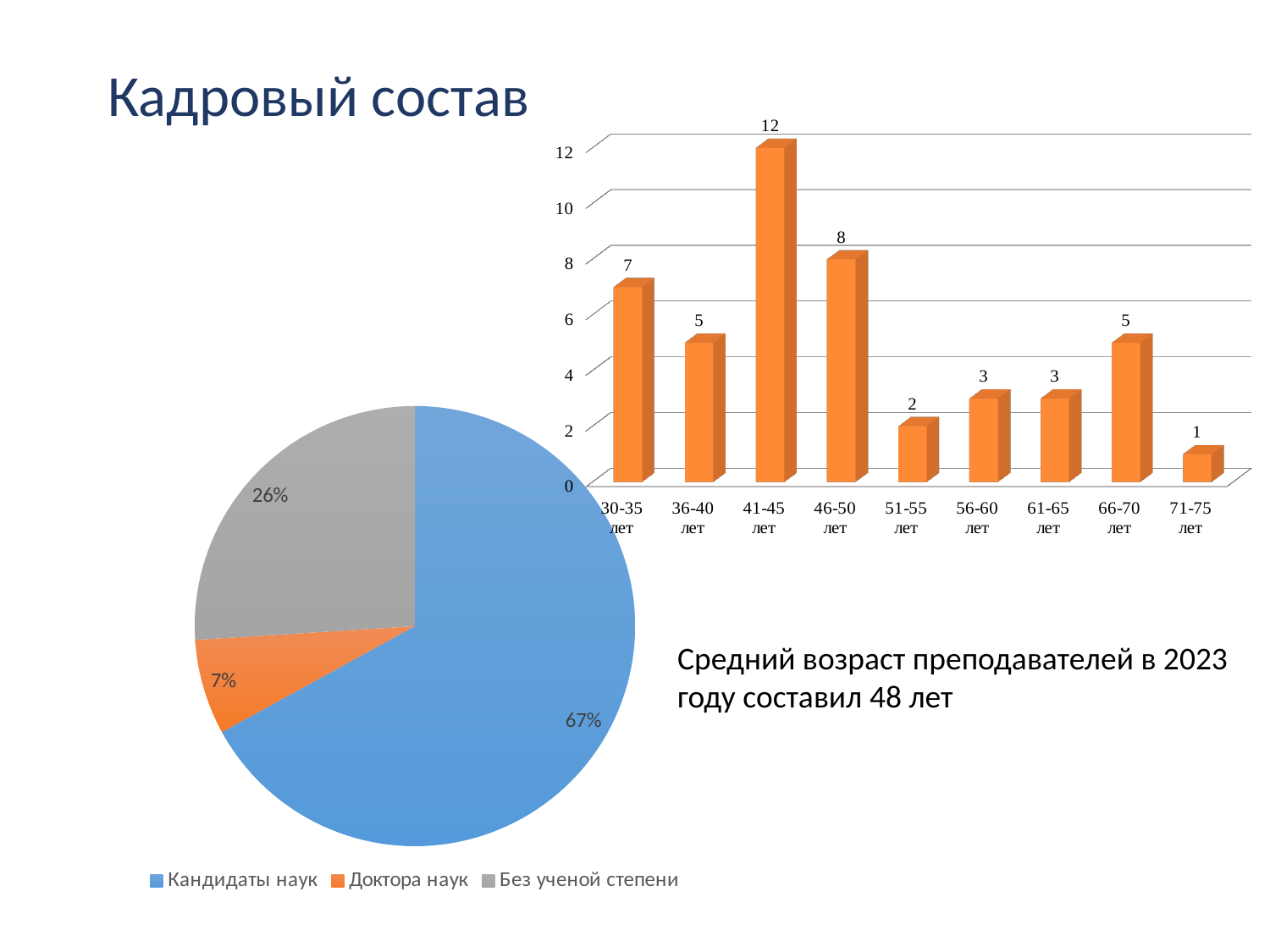

# Кадровый состав

[unsupported chart]

### Chart

| Category |  |
|---|---|
| Кандидаты наук | 0.67 |
| Доктора наук | 0.07 |
| Без ученой степени | 0.26 |
Средний возраст преподавателей в 2023 году составил 48 лет